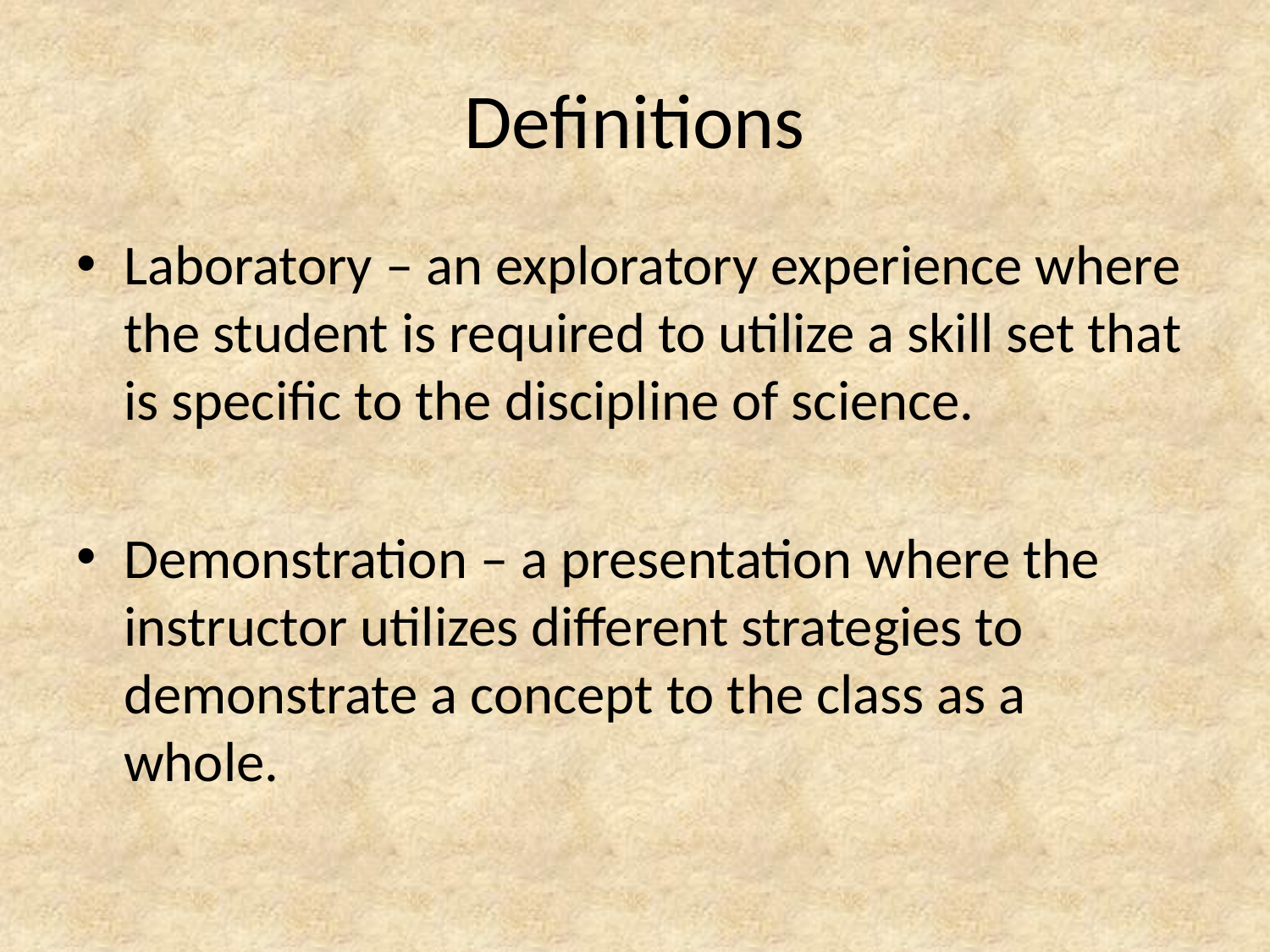

# Definitions
Laboratory – an exploratory experience where the student is required to utilize a skill set that is specific to the discipline of science.

Demonstration – a presentation where the instructor utilizes different strategies to demonstrate a concept to the class as a whole.